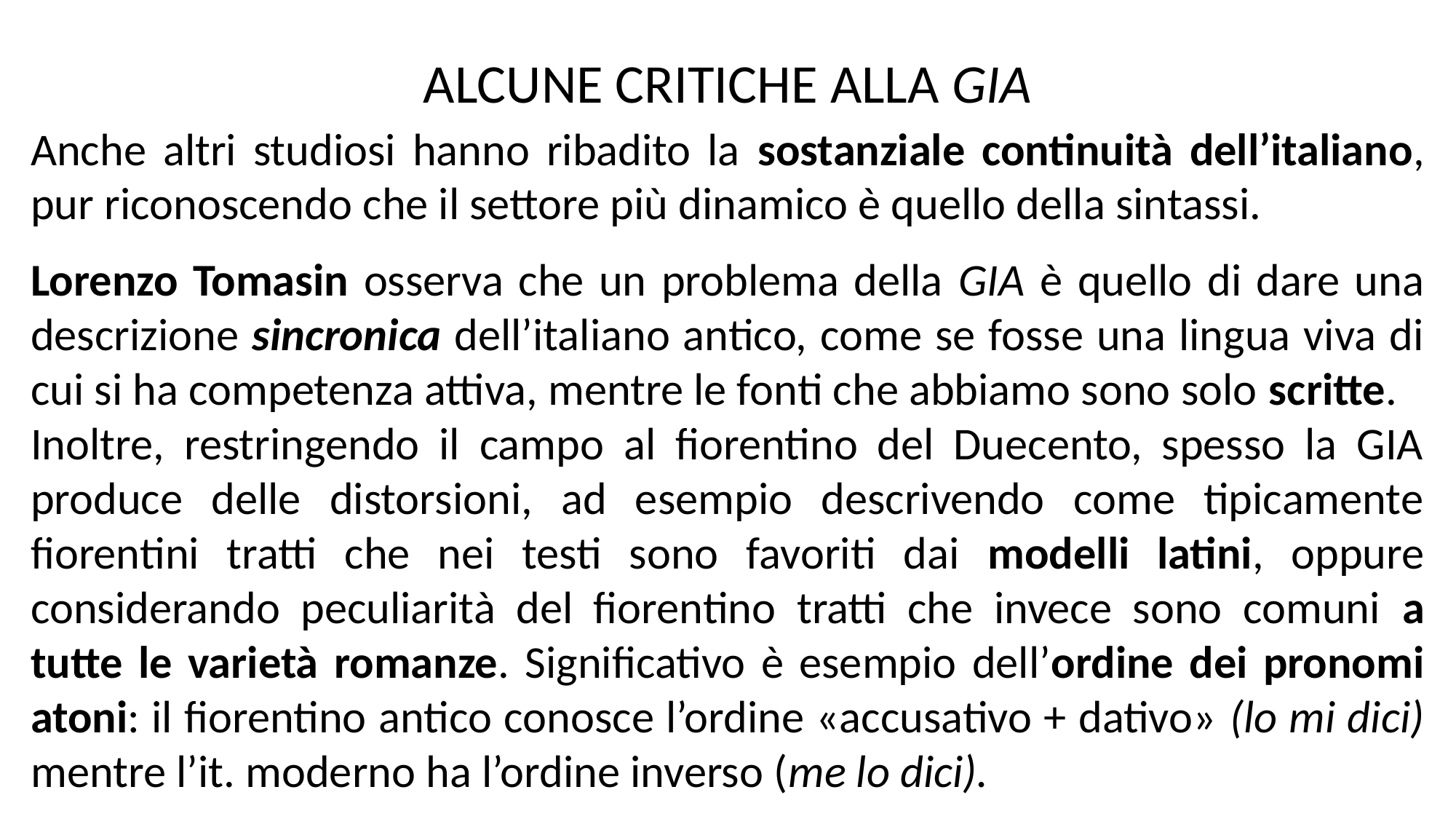

ALCUNE CRITICHE ALLA GIA
Anche altri studiosi hanno ribadito la sostanziale continuità dell’italiano, pur riconoscendo che il settore più dinamico è quello della sintassi.

Lorenzo Tomasin osserva che un problema della GIA è quello di dare una descrizione sincronica dell’italiano antico, come se fosse una lingua viva di cui si ha competenza attiva, mentre le fonti che abbiamo sono solo scritte.
Inoltre, restringendo il campo al fiorentino del Duecento, spesso la GIA produce delle distorsioni, ad esempio descrivendo come tipicamente fiorentini tratti che nei testi sono favoriti dai modelli latini, oppure considerando peculiarità del fiorentino tratti che invece sono comuni a tutte le varietà romanze. Significativo è esempio dell’ordine dei pronomi atoni: il fiorentino antico conosce l’ordine «accusativo + dativo» (lo mi dici) mentre l’it. moderno ha l’ordine inverso (me lo dici).